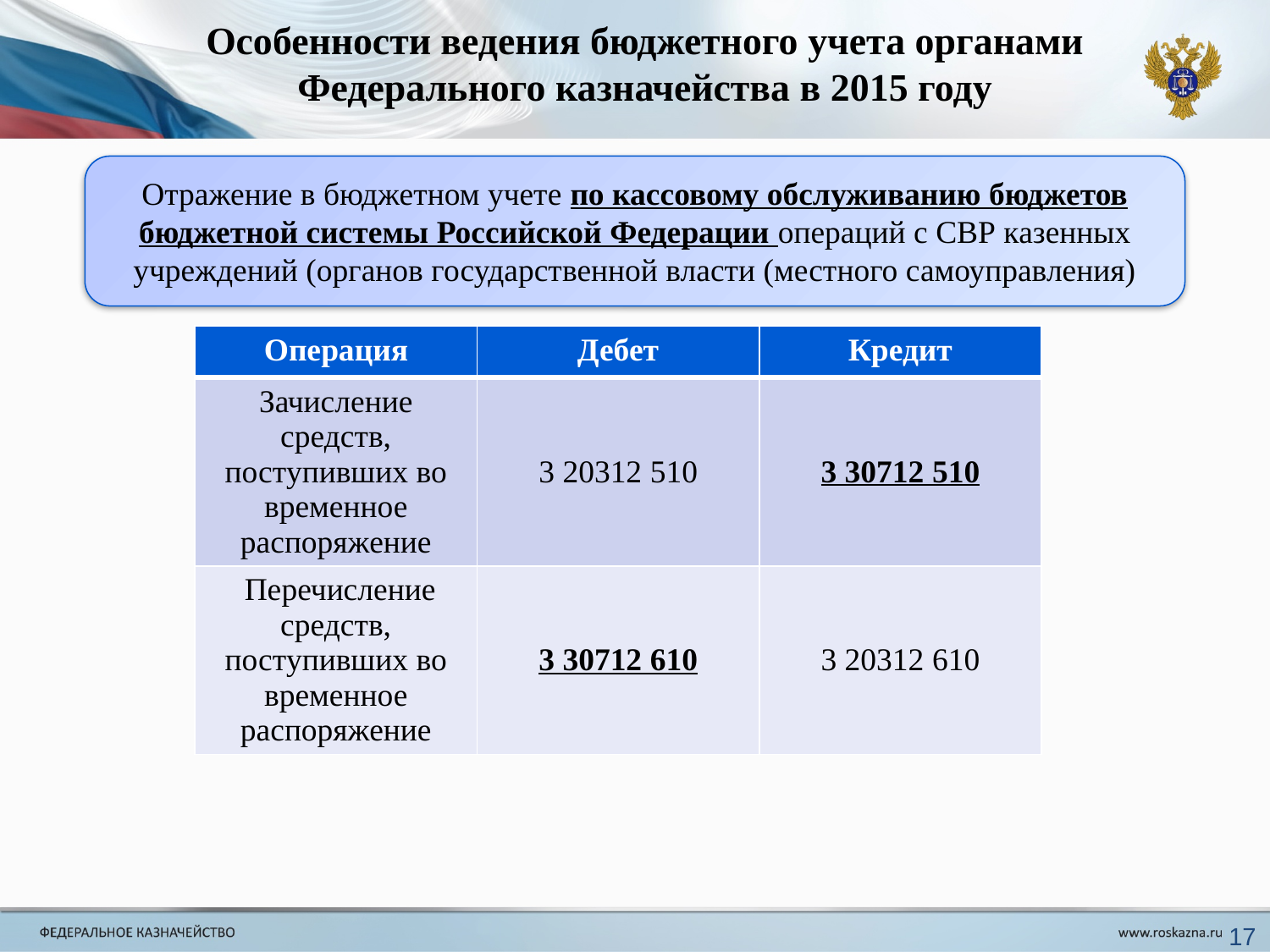

Особенности ведения бюджетного учета органами Федерального казначейства в 2015 году
Отражение в бюджетном учете по кассовому обслуживанию бюджетов бюджетной системы Российской Федерации операций с СВР казенных учреждений (органов государственной власти (местного самоуправления)
| Операция | Дебет | Кредит |
| --- | --- | --- |
| Зачисление средств, поступивших во временное распоряжение | 3 20312 510 | 3 30712 510 |
| Перечисление средств, поступивших во временное распоряжение | 3 30712 610 | 3 20312 610 |
17